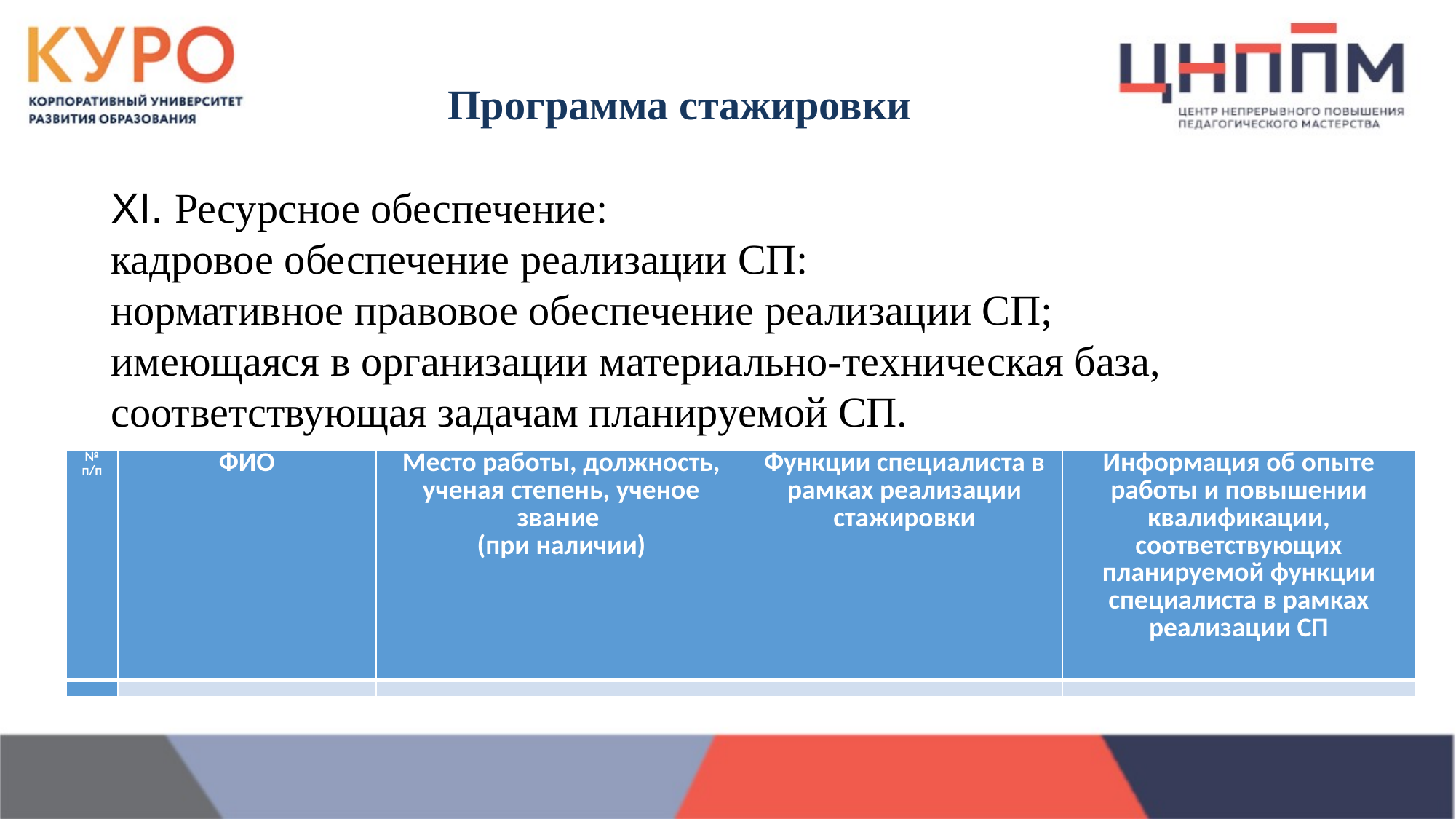

# Программа стажировки

XI. Ресурсное обеспечение:
кадровое обеспечение реализации СП:
нормативное правовое обеспечение реализации СП;
имеющаяся в организации материально-техническая база, соответствующая задачам планируемой СП.

| № п/п | ФИО | Место работы, должность, ученая степень, ученое звание (при наличии) | Функции специалиста в рамках реализации стажировки | Информация об опыте работы и повышении квалификации, соответствующих планируемой функции специалиста в рамках реализации СП |
| --- | --- | --- | --- | --- |
|  |  |  |  |  |